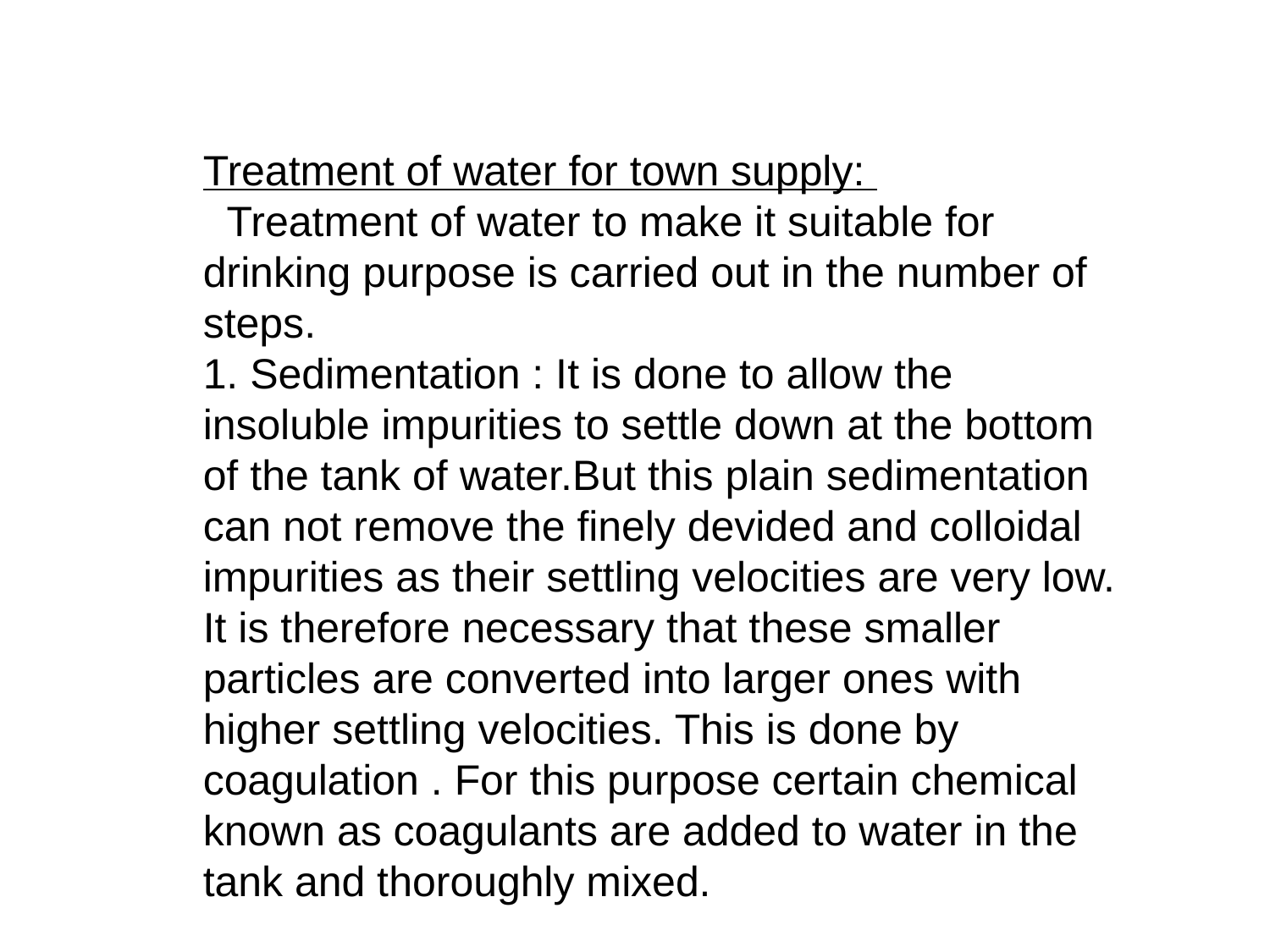

Treatment of water for town supply:
  Treatment of water to make it suitable for drinking purpose is carried out in the number of steps.
1. Sedimentation : It is done to allow the insoluble impurities to settle down at the bottom of the tank of water.But this plain sedimentation can not remove the finely devided and colloidal impurities as their settling velocities are very low. It is therefore necessary that these smaller particles are converted into larger ones with higher settling velocities. This is done by coagulation . For this purpose certain chemical  known as coagulants are added to water in the tank and thoroughly mixed.